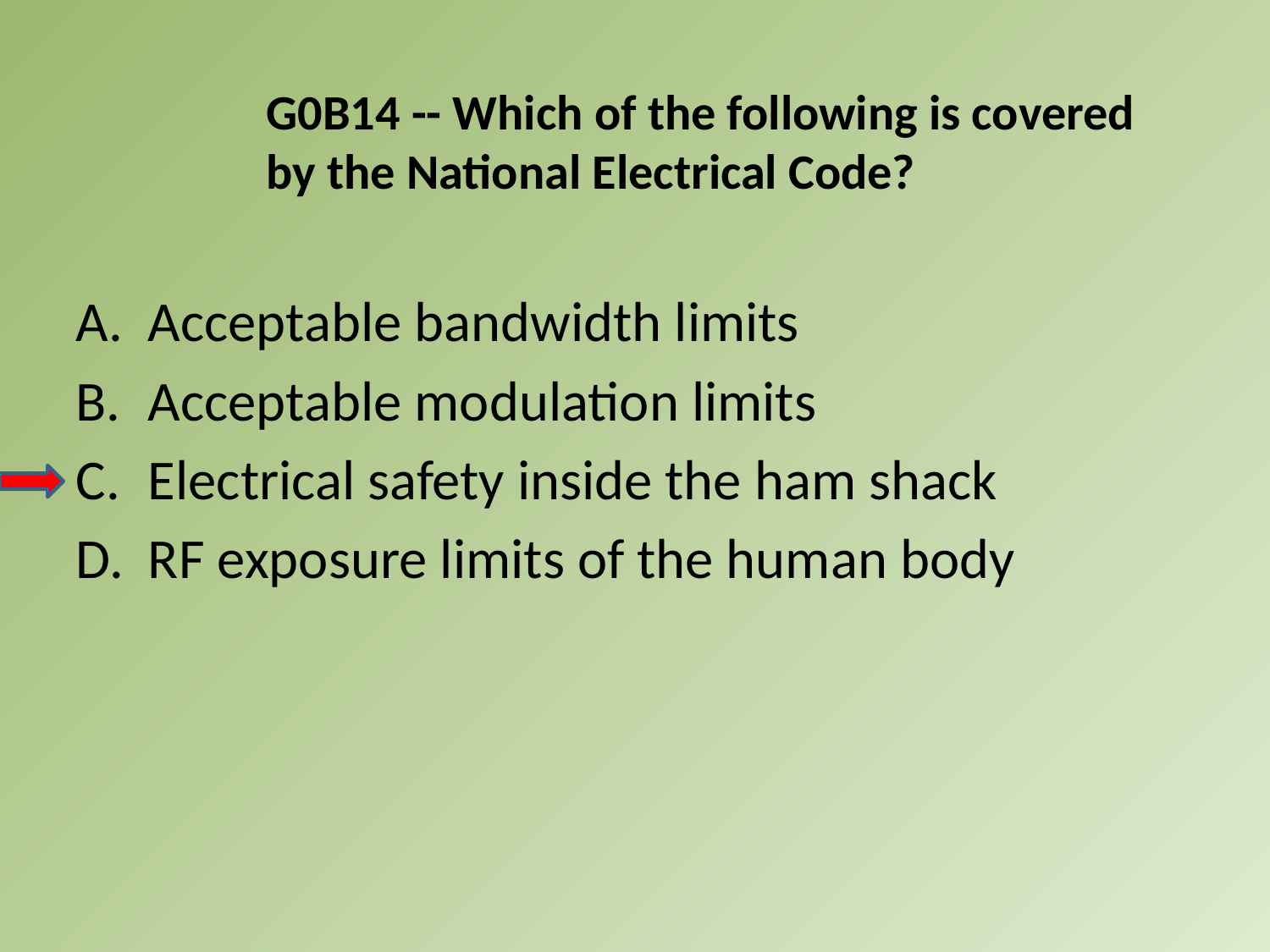

G0B14 -- Which of the following is covered by the National Electrical Code?
A.	Acceptable bandwidth limits
B.	Acceptable modulation limits
C.	Electrical safety inside the ham shack
D.	RF exposure limits of the human body